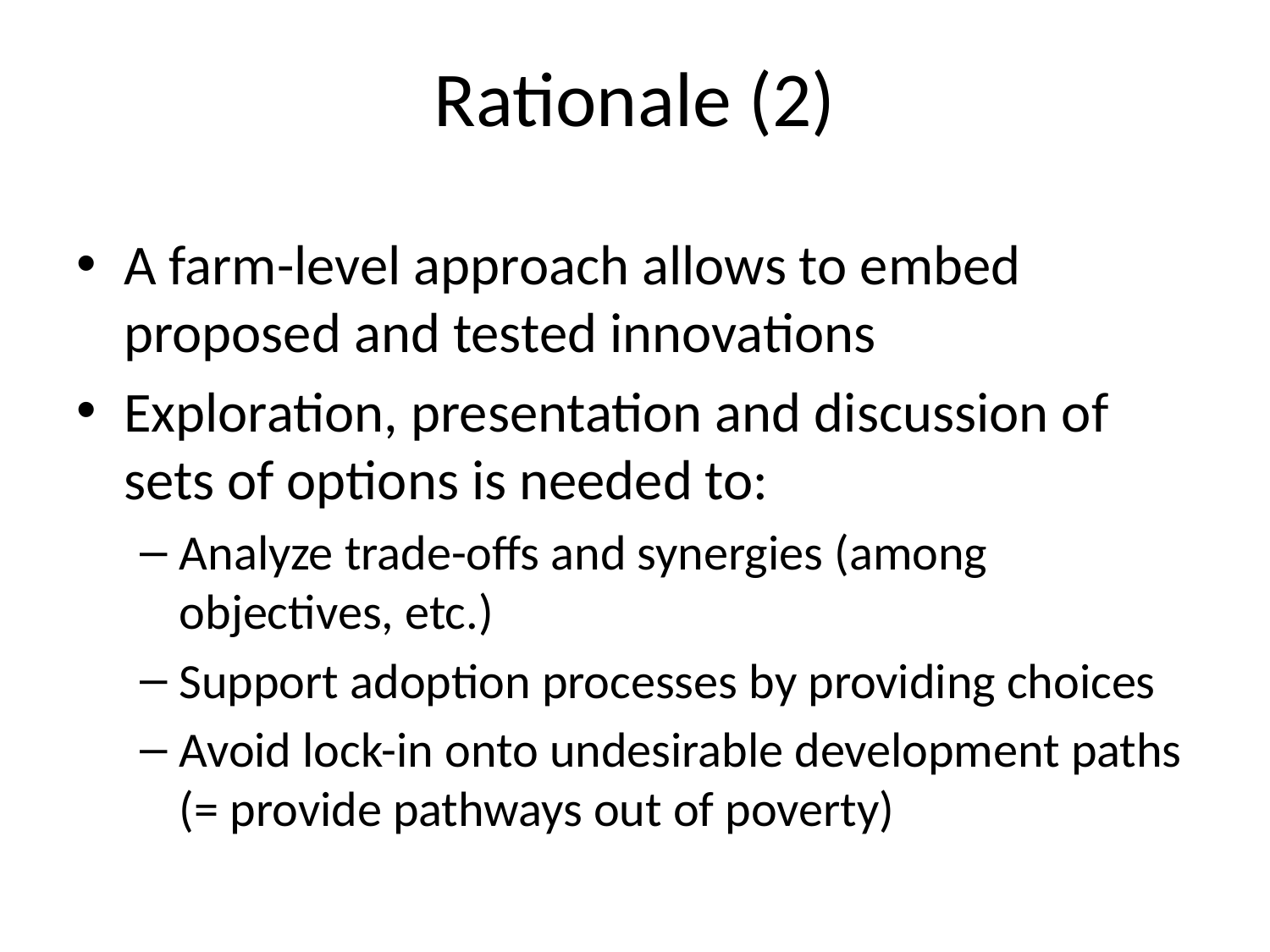

# Rationale (2)
A farm-level approach allows to embed proposed and tested innovations
Exploration, presentation and discussion of sets of options is needed to:
Analyze trade-offs and synergies (among objectives, etc.)
Support adoption processes by providing choices
Avoid lock-in onto undesirable development paths (= provide pathways out of poverty)